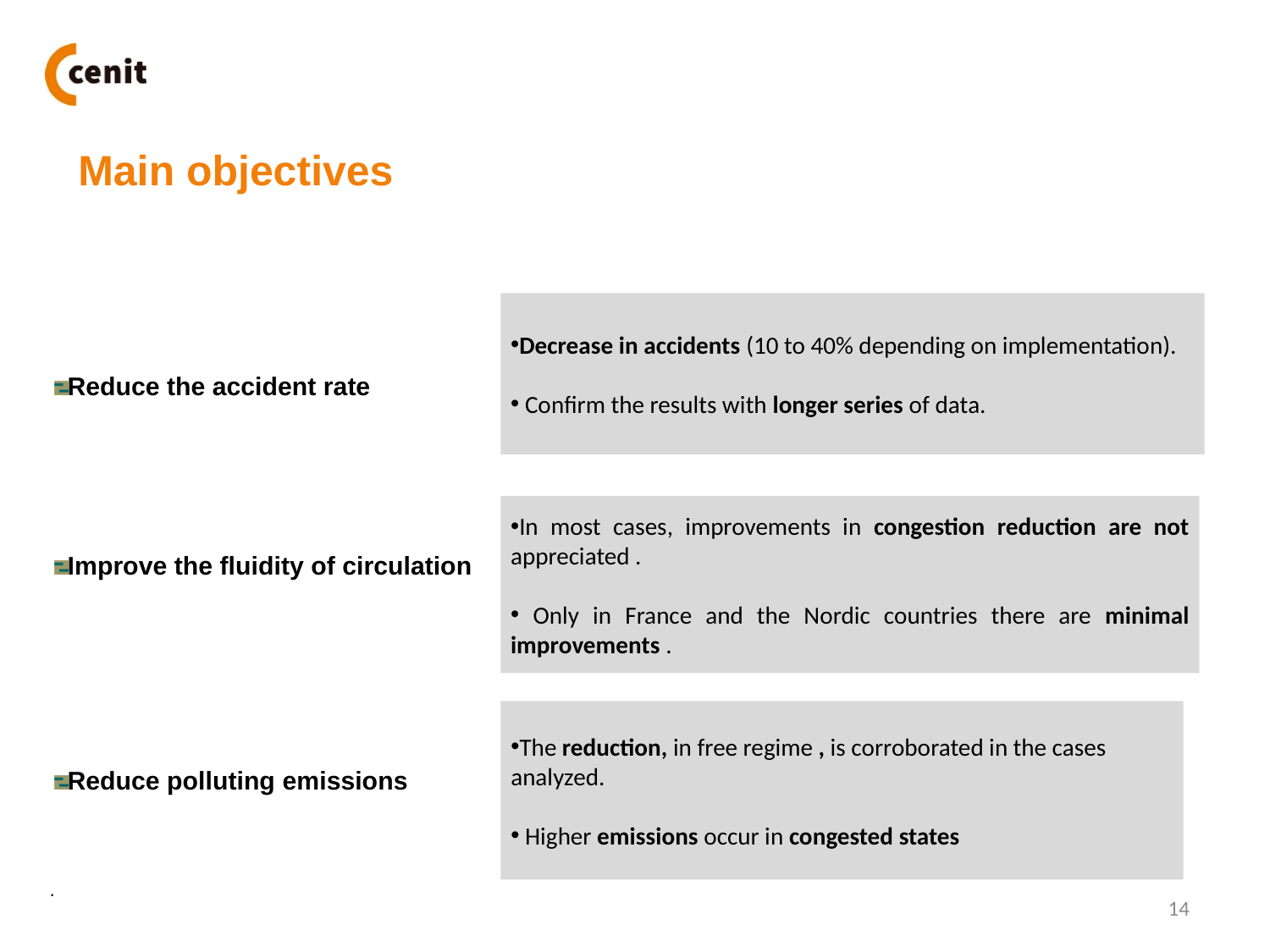

# Main objectives

Reduce the accident rate

Improve the fluidity of circulation

Reduce polluting emissions

.

Decrease in accidents (10 to 40% depending on implementation).

 Confirm the results with longer series of data.
In most cases, improvements in congestion reduction are not appreciated .

 Only in France and the Nordic countries there are minimal improvements .
The reduction, in free regime , is corroborated in the cases analyzed.

 Higher emissions occur in congested states
14